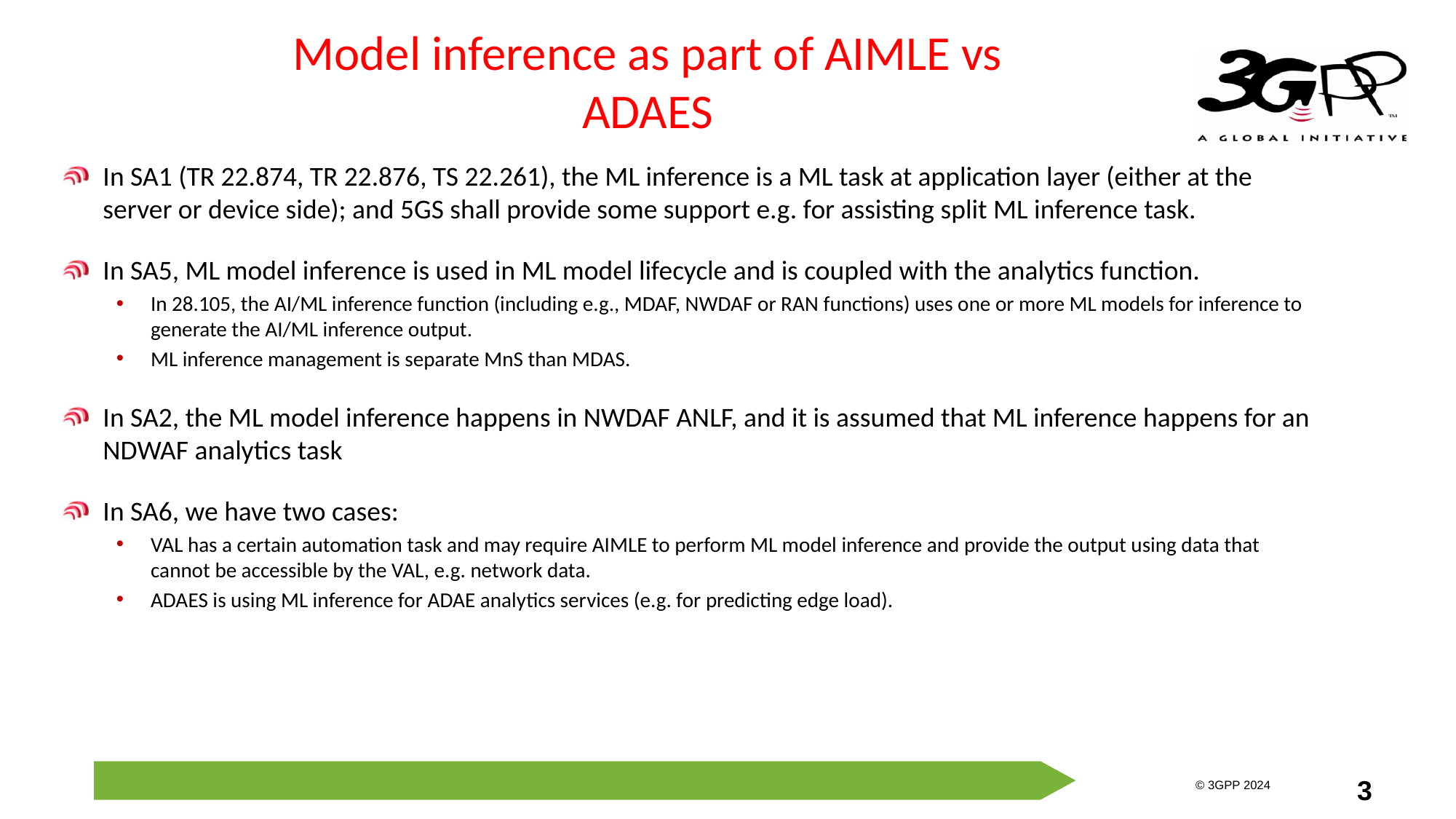

# Model inference as part of AIMLE vs ADAES
In SA1 (TR 22.874, TR 22.876, TS 22.261), the ML inference is a ML task at application layer (either at the server or device side); and 5GS shall provide some support e.g. for assisting split ML inference task.

In SA5, ML model inference is used in ML model lifecycle and is coupled with the analytics function.
In 28.105, the AI/ML inference function (including e.g., MDAF, NWDAF or RAN functions) uses one or more ML models for inference to generate the AI/ML inference output.
ML inference management is separate MnS than MDAS.

In SA2, the ML model inference happens in NWDAF ANLF, and it is assumed that ML inference happens for an NDWAF analytics task

In SA6, we have two cases:
VAL has a certain automation task and may require AIMLE to perform ML model inference and provide the output using data that cannot be accessible by the VAL, e.g. network data.
ADAES is using ML inference for ADAE analytics services (e.g. for predicting edge load).